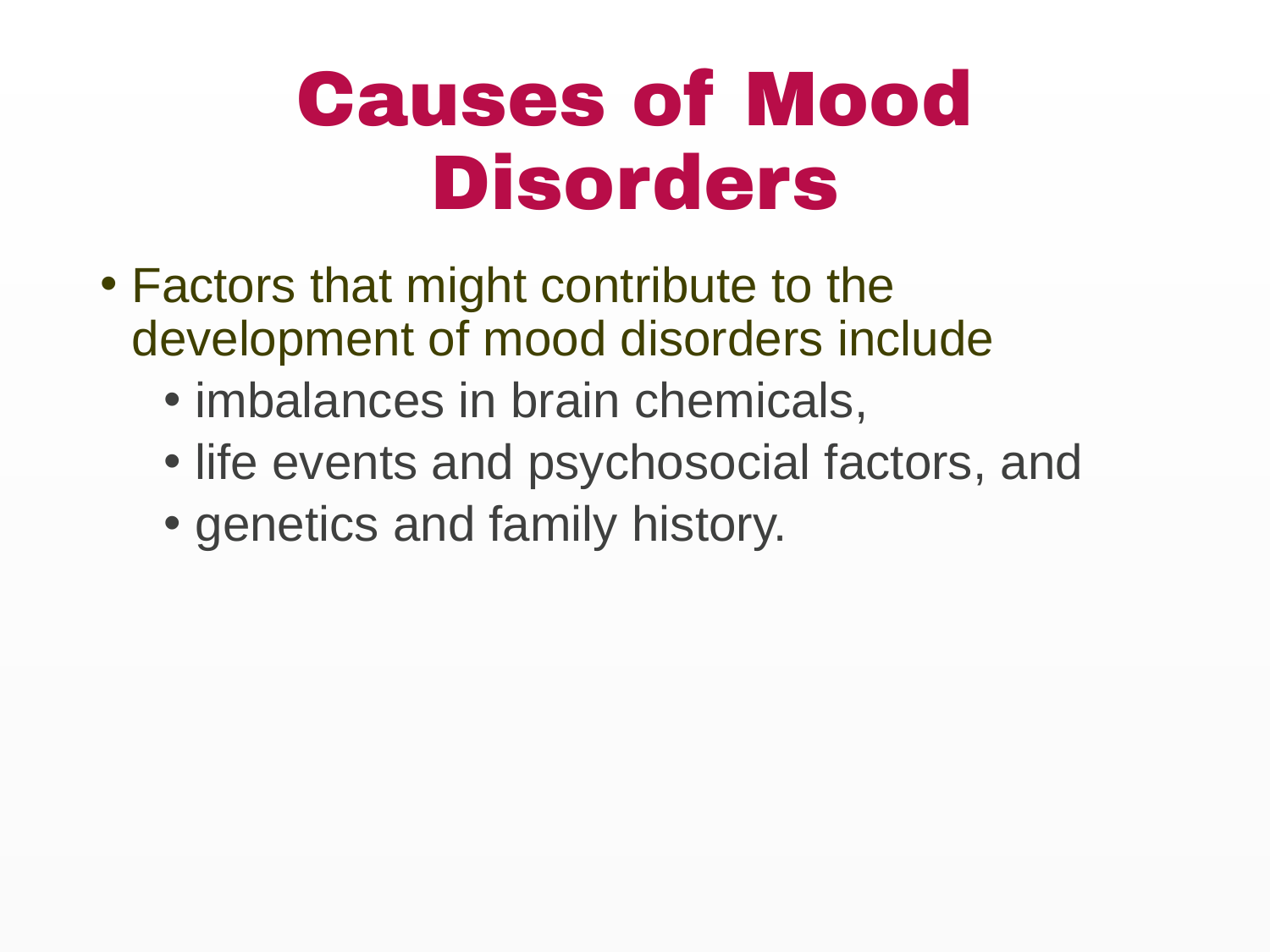

# Causes of Mood Disorders
Factors that might contribute to the development of mood disorders include
imbalances in brain chemicals,
life events and psychosocial factors, and
genetics and family history.